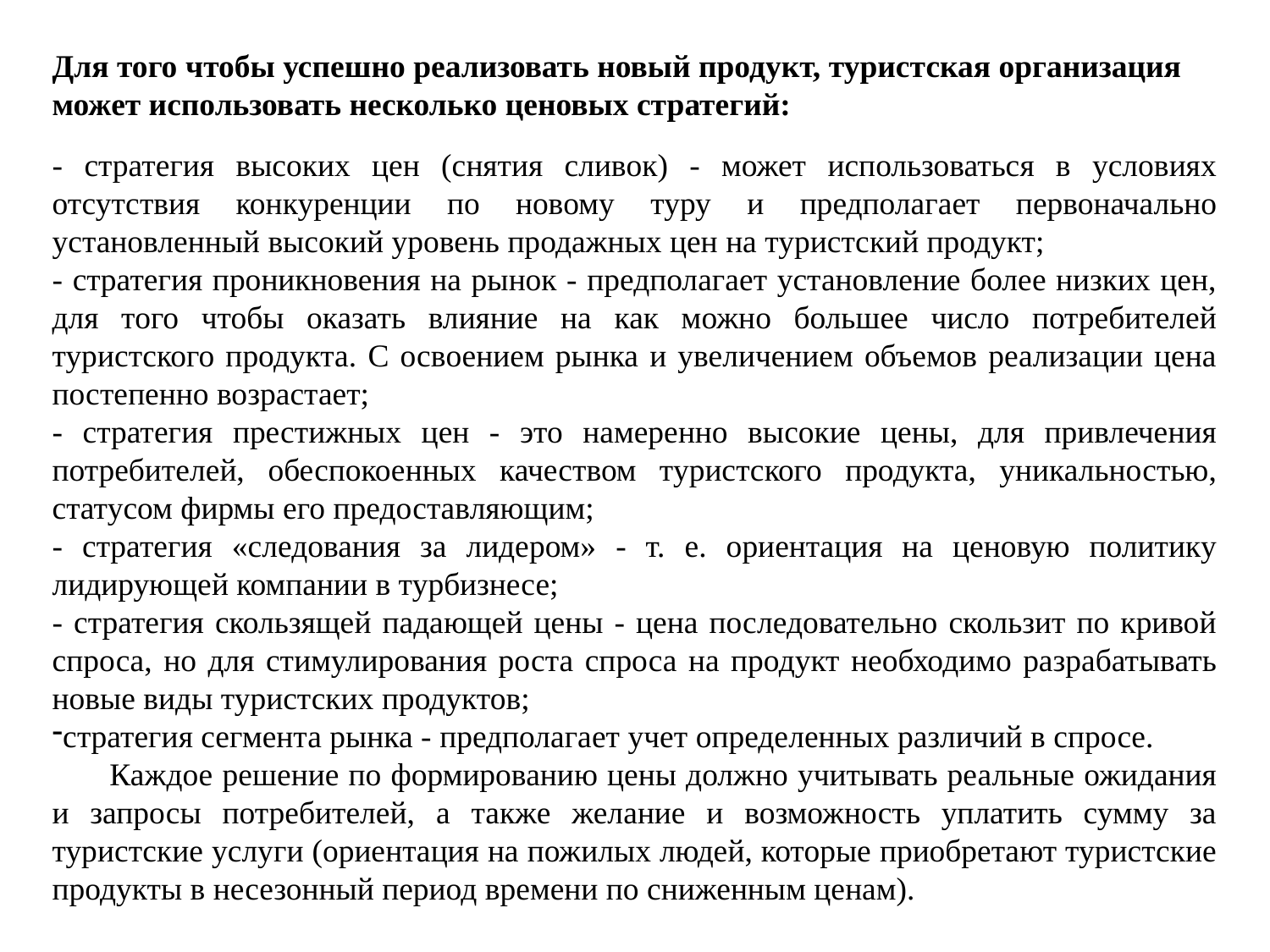

Для того чтобы успешно реализовать новый продукт, туристская организация может использовать несколько ценовых стратегий:
- стратегия высоких цен (снятия сливок) - может использоваться в условиях отсутствия конкуренции по новому туру и предполагает первоначально установленный высокий уровень продажных цен на туристский продукт;
- стратегия проникновения на рынок - предполагает установление более низких цен, для того чтобы оказать влияние на как можно большее число потребителей туристского продукта. С освоением рынка и увеличением объемов реализации цена постепенно возрастает;
- стратегия престижных цен - это намеренно высокие цены, для привлечения потребителей, обеспокоенных качеством туристского продукта, уникальностью, статусом фирмы его предоставляющим;
- стратегия «следования за лидером» - т. е. ориентация на ценовую политику лидирующей компании в турбизнесе;
- стратегия скользящей падающей цены - цена последовательно скользит по кривой спроса, но для стимулирования роста спроса на продукт необходимо разрабатывать новые виды туристских продуктов;
стратегия сегмента рынка - предполагает учет определенных различий в спросе.
      Каждое решение по формированию цены должно учитывать реальные ожидания и запросы потребителей, а также желание и возможность уплатить сумму за туристские услуги (ориентация на пожилых людей, которые приобретают туристские продукты в несезонный период времени по сниженным ценам).